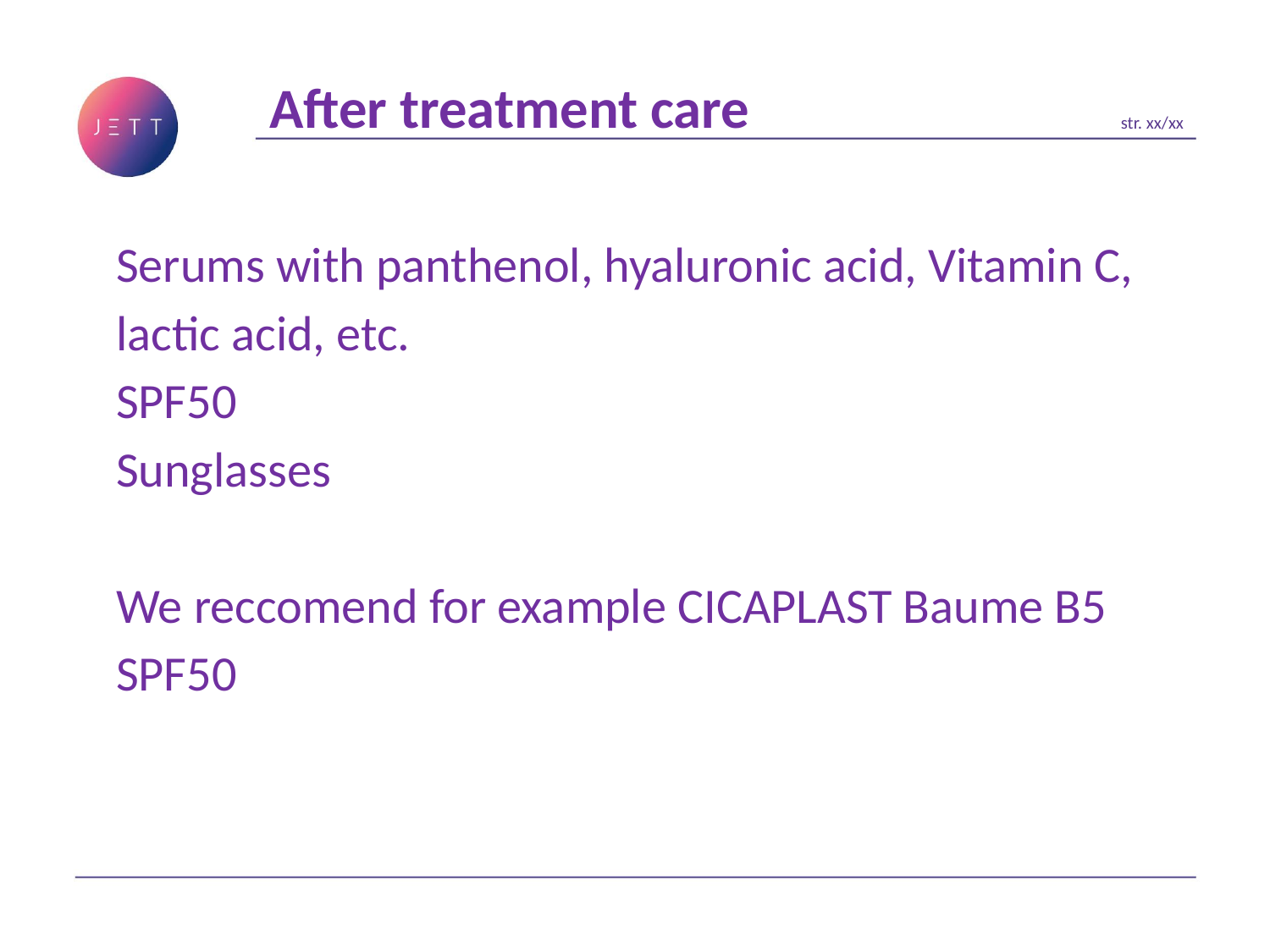

After treatment care
str. xx/xx
Serums with panthenol, hyaluronic acid, Vitamin C, lactic acid, etc.
SPF50
Sunglasses

We reccomend for example CICAPLAST Baume B5 SPF50